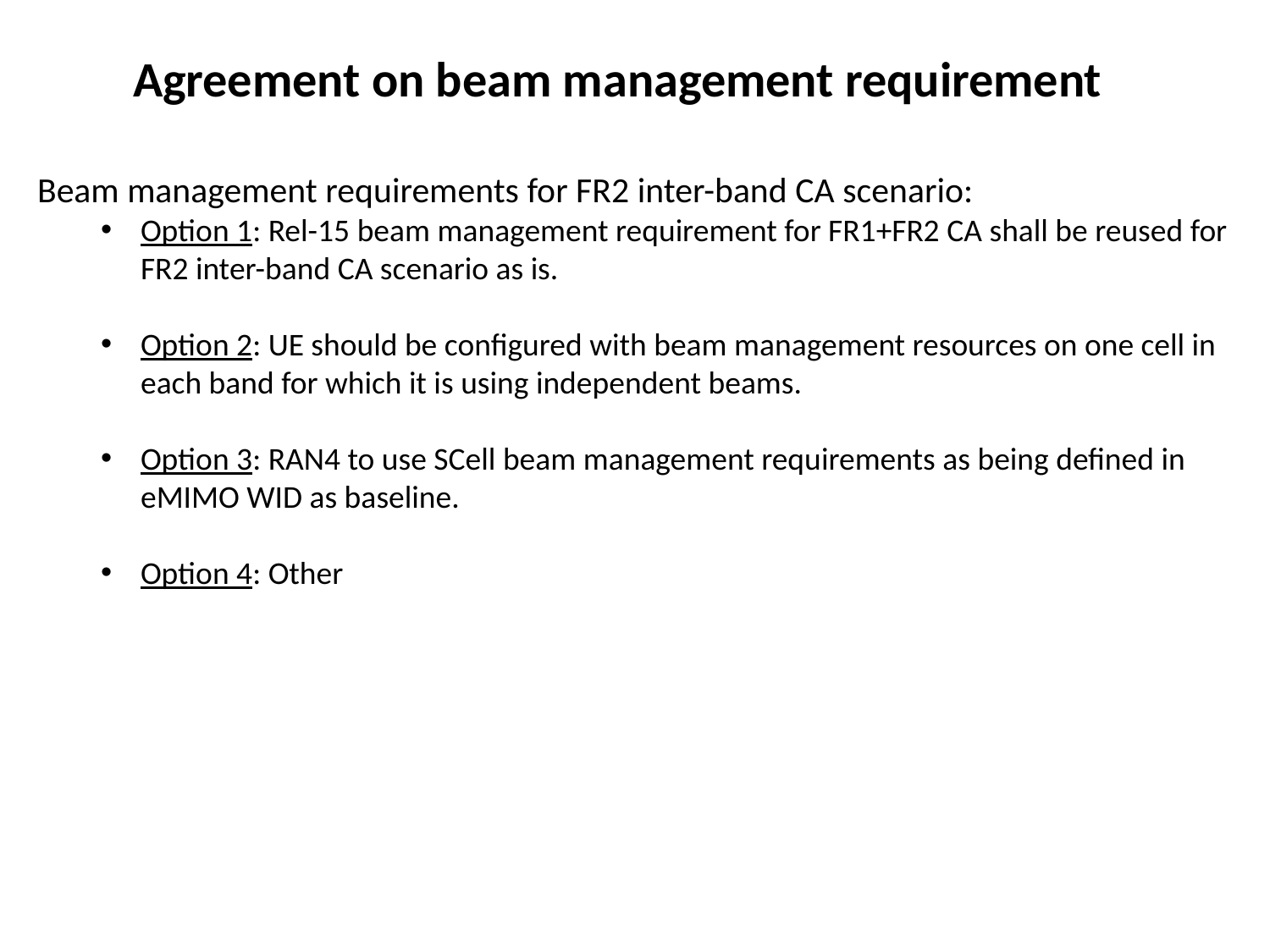

# Agreement on beam management requirement
Beam management requirements for FR2 inter-band CA scenario:
Option 1: Rel-15 beam management requirement for FR1+FR2 CA shall be reused for FR2 inter-band CA scenario as is.

Option 2: UE should be configured with beam management resources on one cell in each band for which it is using independent beams.

Option 3: RAN4 to use SCell beam management requirements as being defined in eMIMO WID as baseline.

Option 4: Other